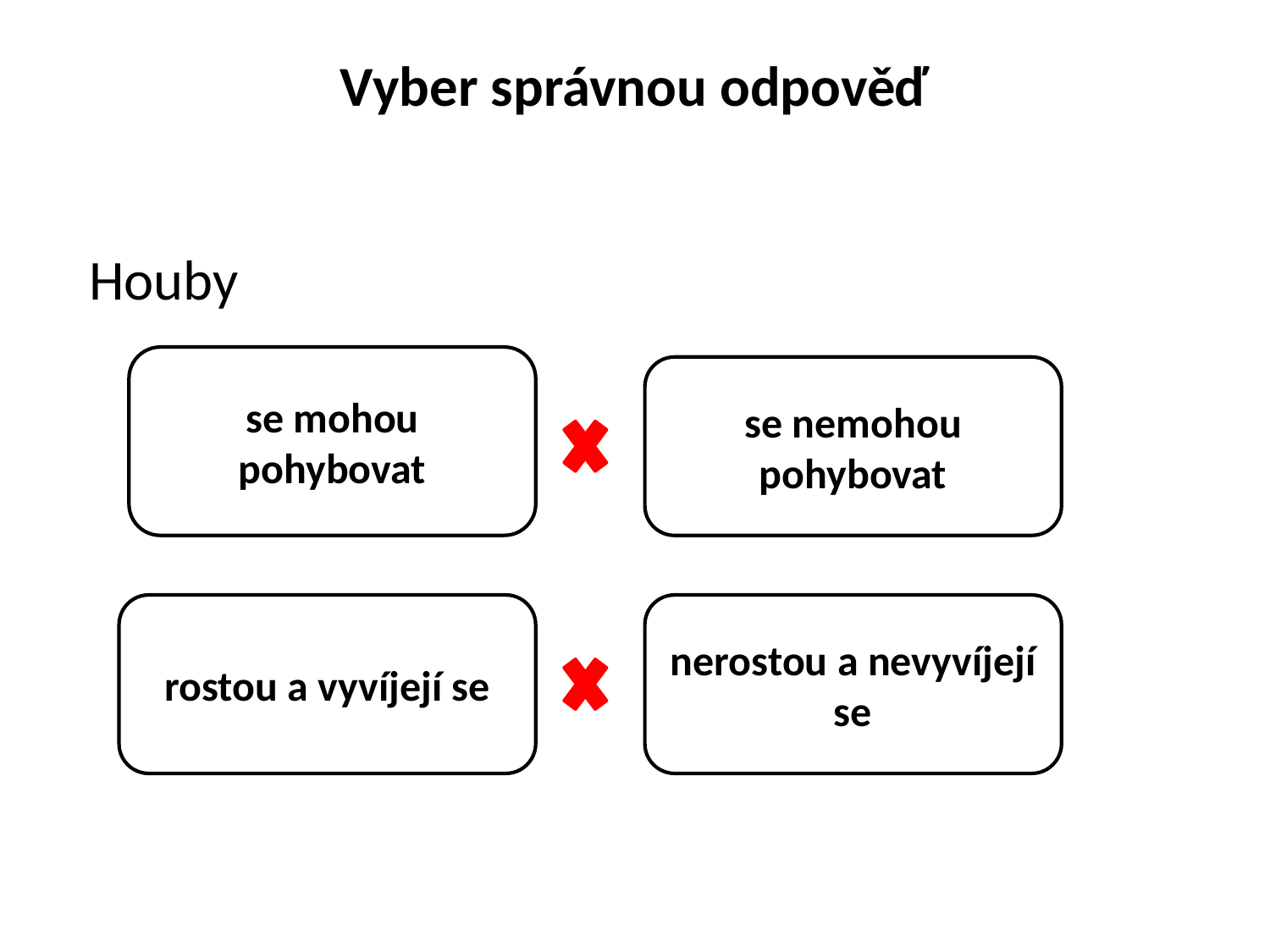

# Vyber správnou odpověď

 Houby

se mohou pohybovat
se nemohou pohybovat

rostou a vyvíjejí se
nerostou a nevyvíjejí se